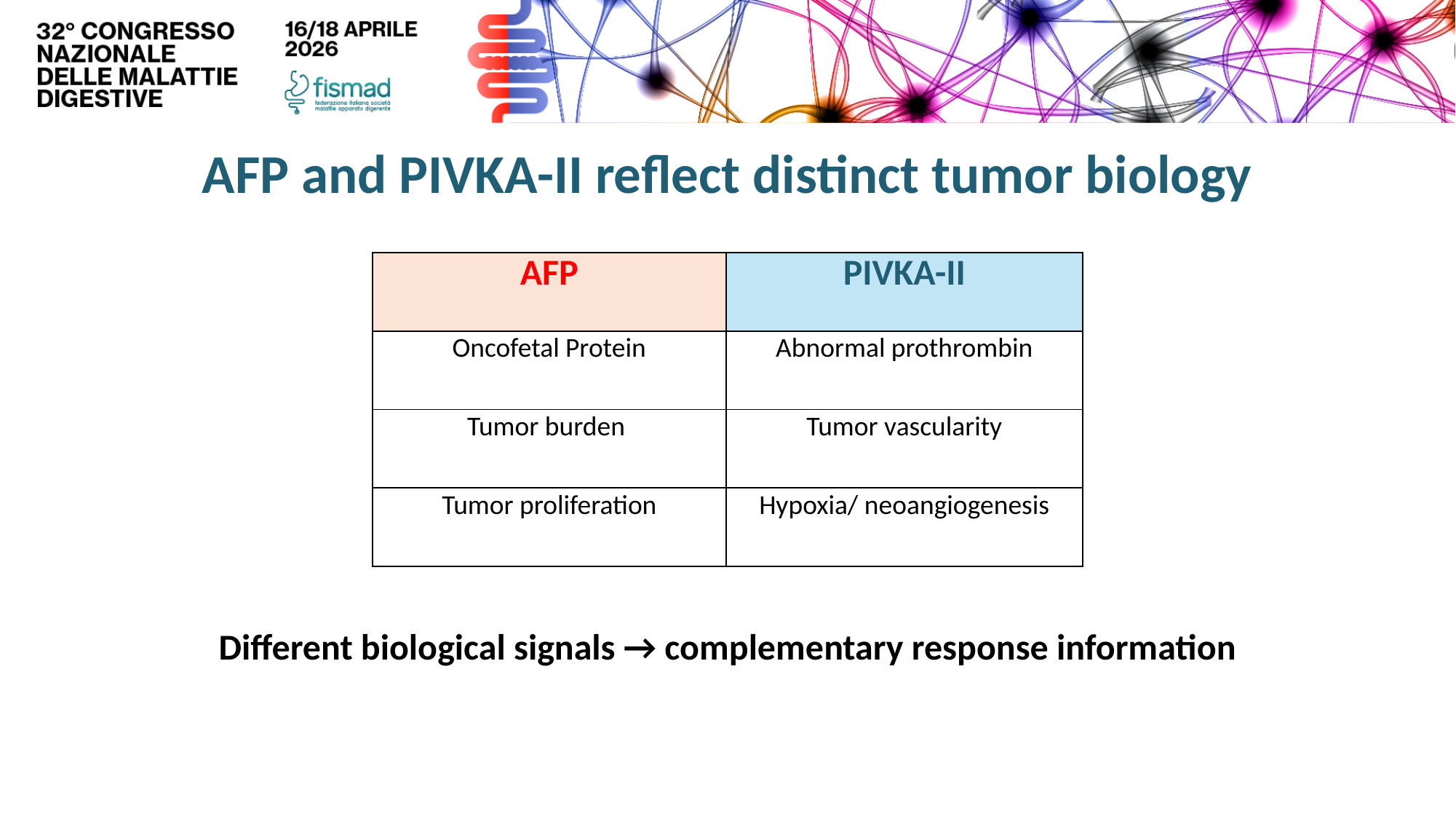

AFP and PIVKA-II reflect distinct tumor biology
| AFP | PIVKA-II |
| --- | --- |
| Oncofetal Protein | Abnormal prothrombin |
| Tumor burden | Tumor vascularity |
| Tumor proliferation | Hypoxia/ neoangiogenesis |
Different biological signals → complementary response information